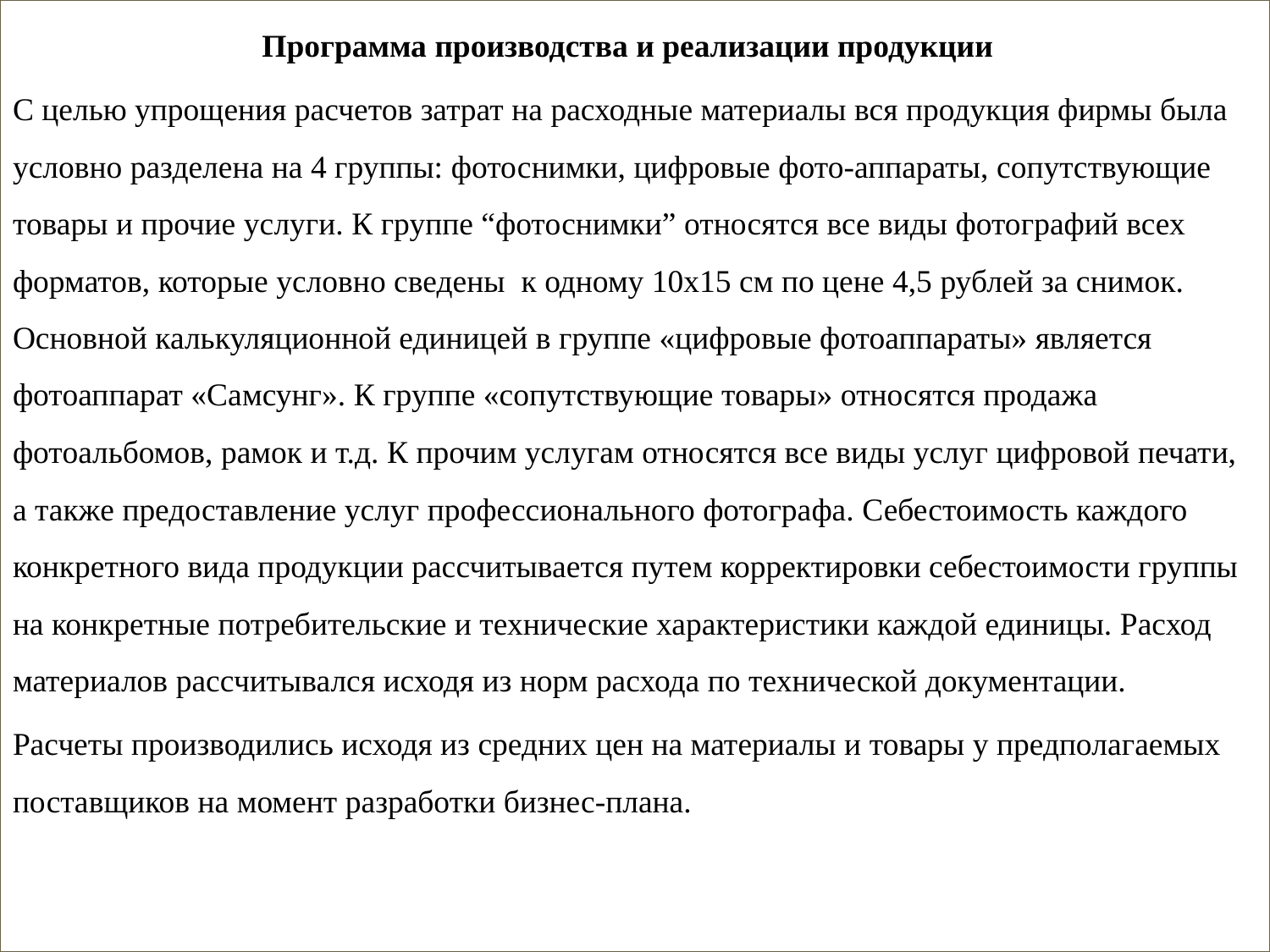

Программа производства и реализации продукции
С целью упрощения расчетов затрат на расходные материалы вся продукция фирмы была условно разделена на 4 группы: фотоснимки, цифровые фото-аппараты, сопутствующие товары и прочие услуги. К группе “фотоснимки” относятся все виды фотографий всех форматов, которые условно сведены  к одному 10х15 см по цене 4,5 рублей за снимок. Основной калькуляционной единицей в группе «цифровые фотоаппараты» является фотоаппарат «Самсунг». К группе «сопутствующие товары» относятся продажа фотоальбомов, рамок и т.д. К прочим услугам относятся все виды услуг цифровой печати, а также предоставление услуг профессионального фотографа. Себестоимость каждого конкретного вида продукции рассчитывается путем корректировки себестоимости группы на конкретные потребительские и технические характеристики каждой единицы. Расход материалов рассчитывался исходя из норм расхода по технической документации.
Расчеты производились исходя из средних цен на материалы и товары у предполагаемых поставщиков на момент разработки бизнес-плана.